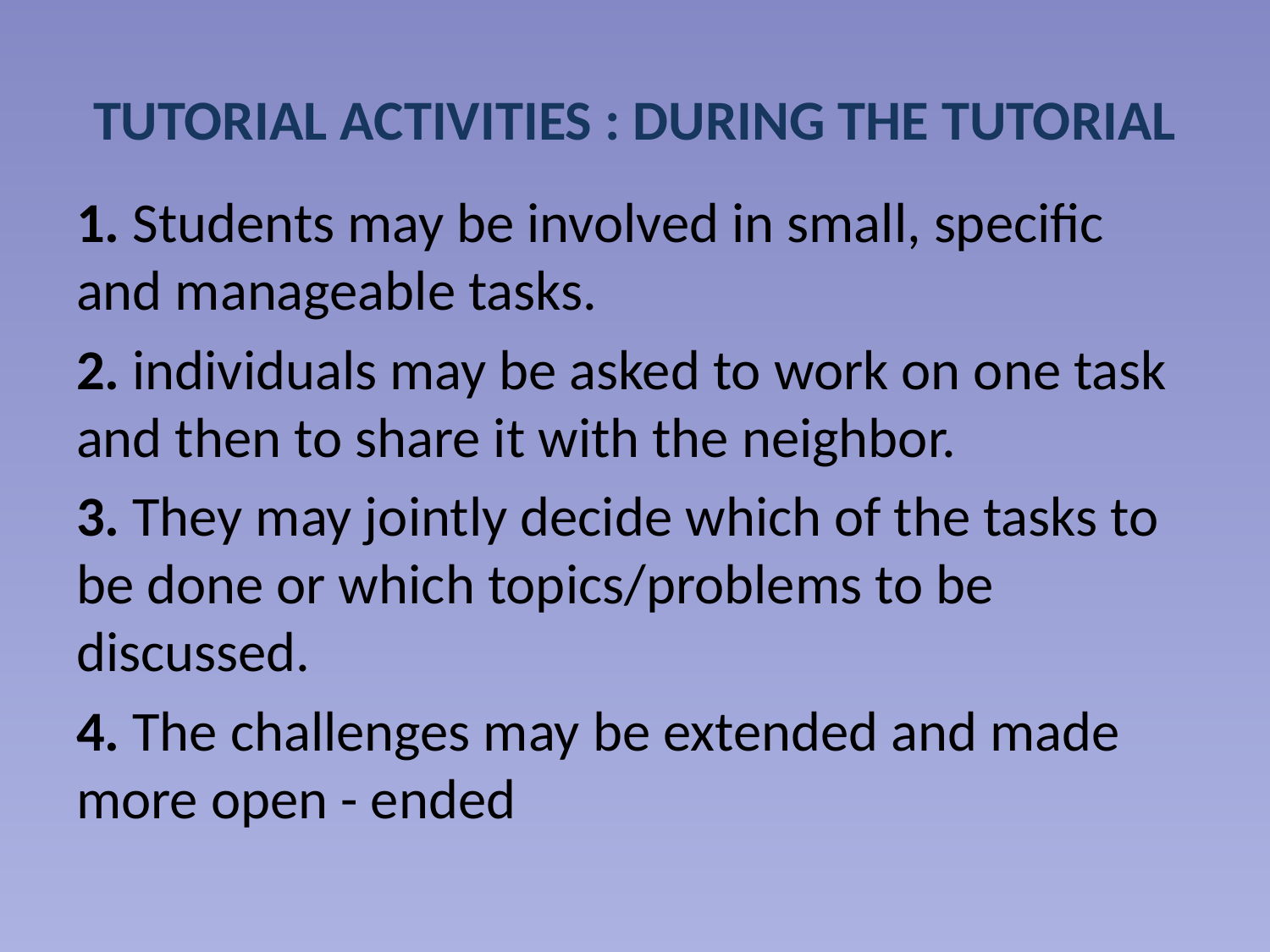

# TUTORIAL ACTIVITIES : DURING THE TUTORIAL
1. Students may be involved in small, specific and manageable tasks.
2. individuals may be asked to work on one task and then to share it with the neighbor.
3. They may jointly decide which of the tasks to be done or which topics/problems to be discussed.
4. The challenges may be extended and made more open - ended